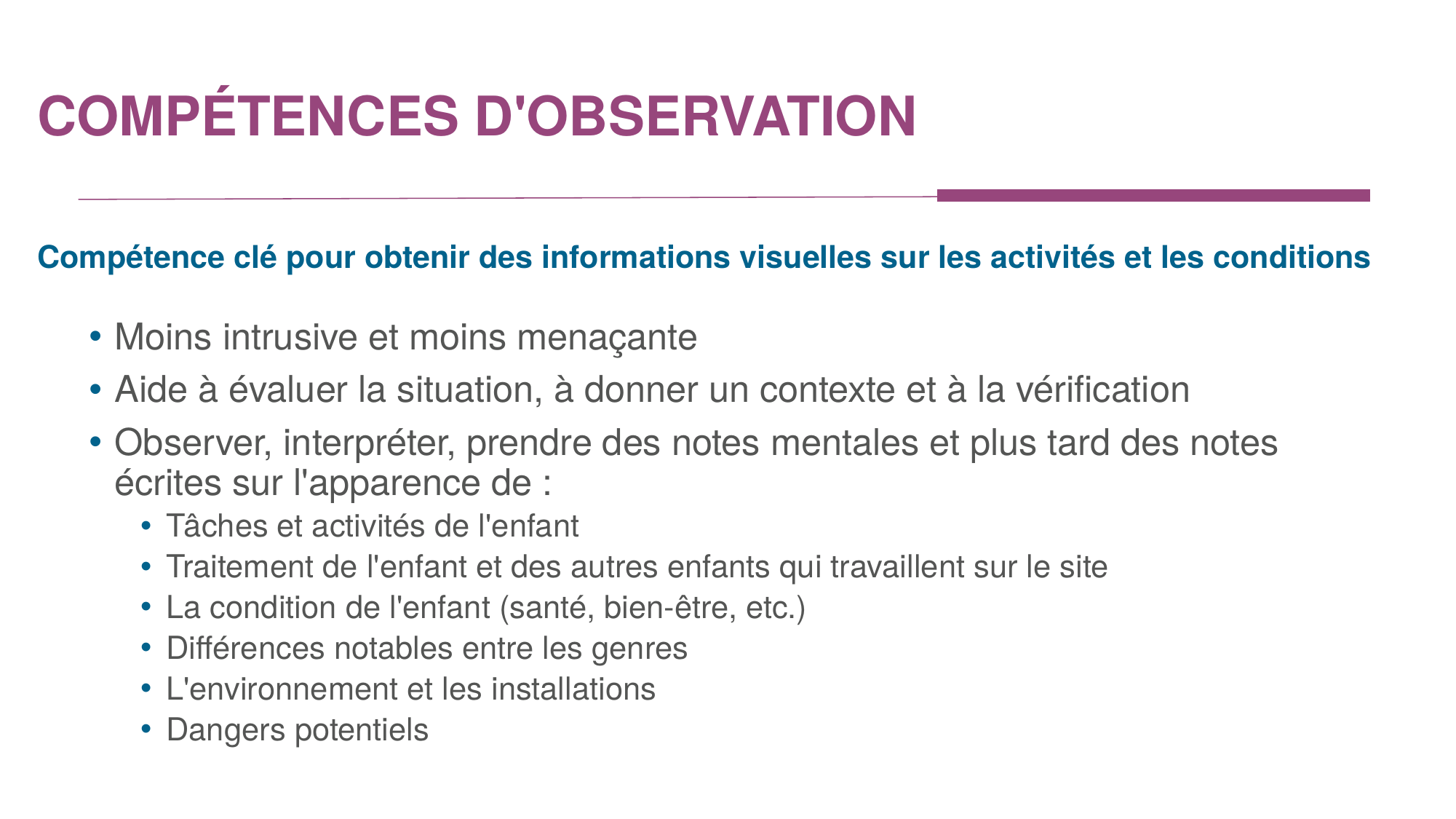

# COMPÉTENCES D'OBSERVATION
Compétence clé pour obtenir des informations visuelles sur les activités et les conditions
Moins intrusive et moins menaçante
Aide à évaluer la situation, à donner un contexte et à la vérification
Observer, interpréter, prendre des notes mentales et plus tard des notes écrites sur l'apparence de :
Tâches et activités de l'enfant
Traitement de l'enfant et des autres enfants qui travaillent sur le site
La condition de l'enfant (santé, bien-être, etc.)
Différences notables entre les genres
L'environnement et les installations
Dangers potentiels